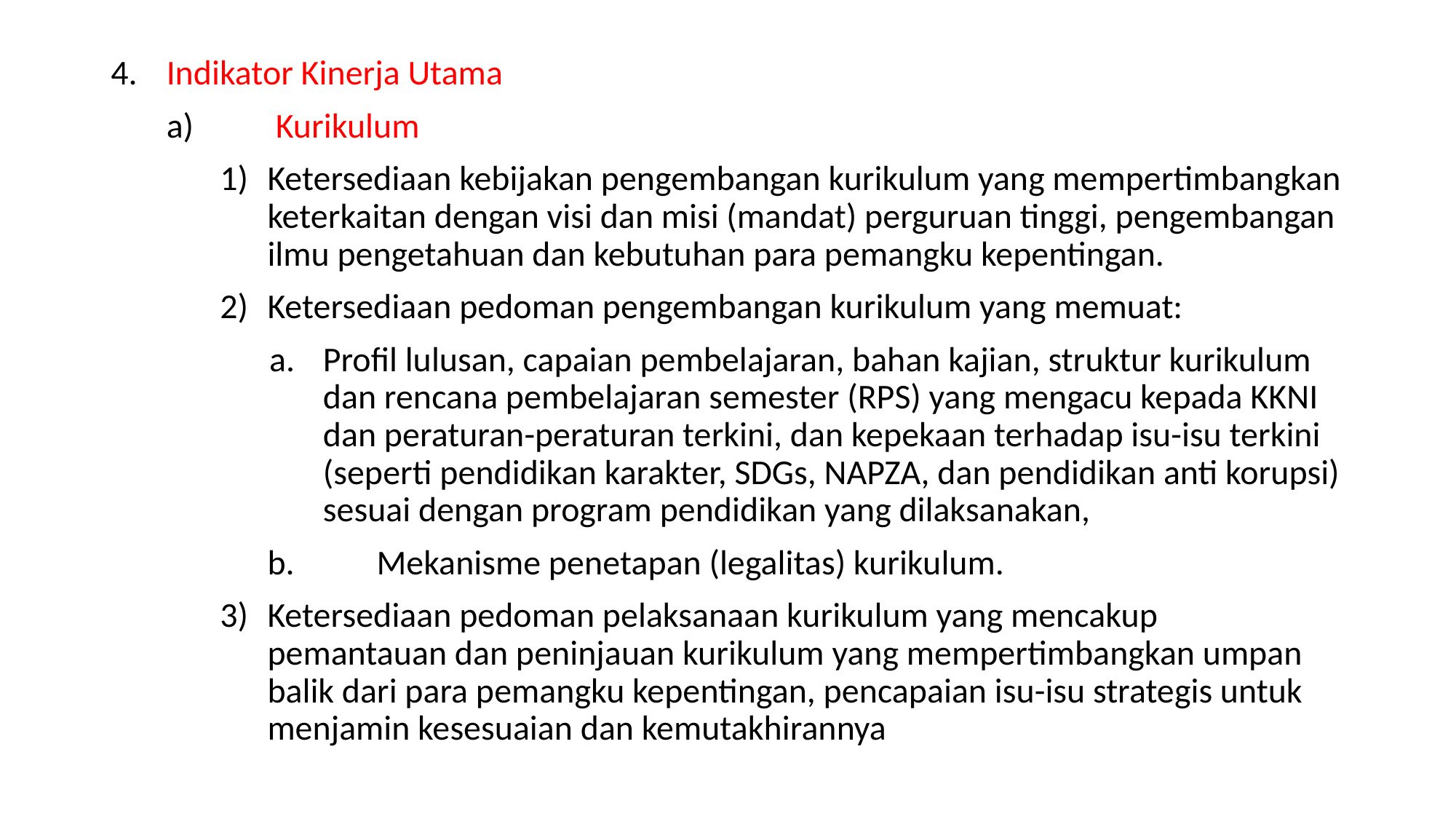

4. 	Indikator Kinerja Utama
a) 	Kurikulum
1) 	Ketersediaan kebijakan pengembangan kurikulum yang mempertimbangkan keterkaitan dengan visi dan misi (mandat) perguruan tinggi, pengembangan ilmu pengetahuan dan kebutuhan para pemangku kepentingan.
2) 	Ketersediaan pedoman pengembangan kurikulum yang memuat:
a. 	Profil lulusan, capaian pembelajaran, bahan kajian, struktur kurikulum dan rencana pembelajaran semester (RPS) yang mengacu kepada KKNI dan peraturan-peraturan terkini, dan kepekaan terhadap isu-isu terkini (seperti pendidikan karakter, SDGs, NAPZA, dan pendidikan anti korupsi) sesuai dengan program pendidikan yang dilaksanakan,
b. 	Mekanisme penetapan (legalitas) kurikulum.
3) 	Ketersediaan pedoman pelaksanaan kurikulum yang mencakup pemantauan dan peninjauan kurikulum yang mempertimbangkan umpan balik dari para pemangku kepentingan, pencapaian isu-isu strategis untuk menjamin kesesuaian dan kemutakhirannya